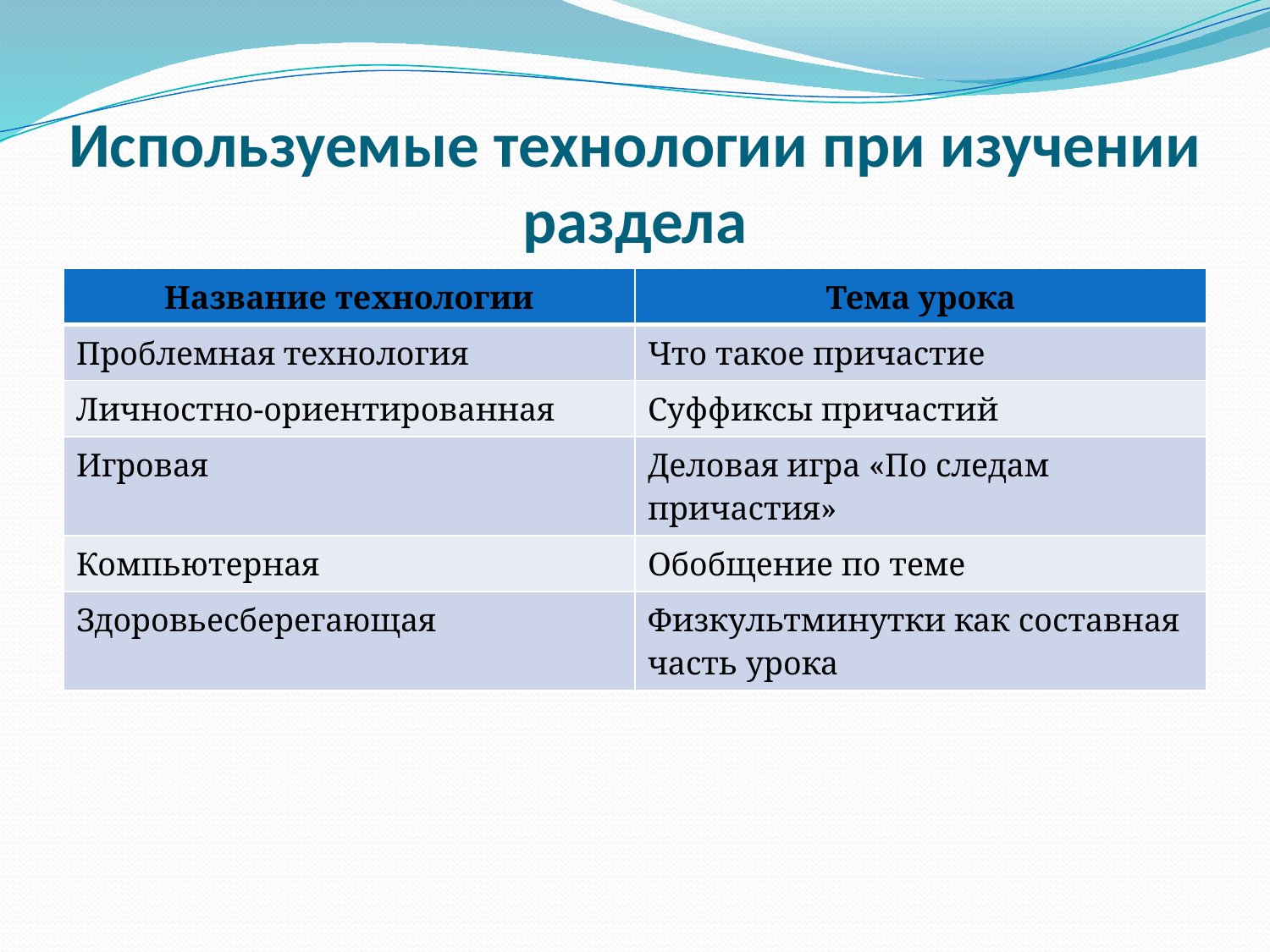

# Используемые технологии при изучении раздела
| Название технологии | Тема урока |
| --- | --- |
| Проблемная технология | Что такое причастие |
| Личностно-ориентированная | Суффиксы причастий |
| Игровая | Деловая игра «По следам причастия» |
| Компьютерная | Обобщение по теме |
| Здоровьесберегающая | Физкультминутки как составная часть урока |